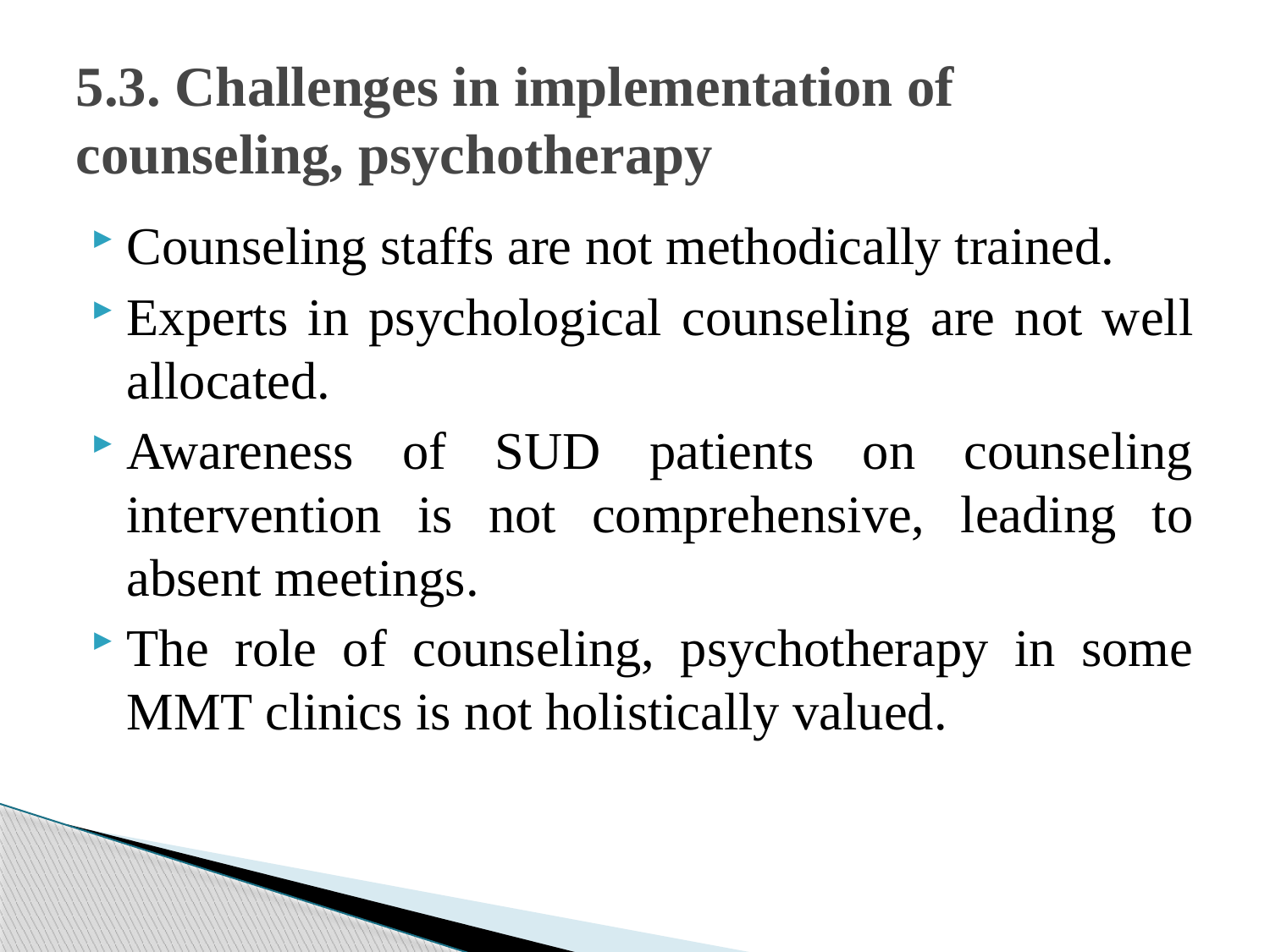

# 5.3. Challenges in implementation of counseling, psychotherapy
Counseling staffs are not methodically trained.
Experts in psychological counseling are not well allocated.
Awareness of SUD patients on counseling intervention is not comprehensive, leading to absent meetings.
The role of counseling, psychotherapy in some MMT clinics is not holistically valued.